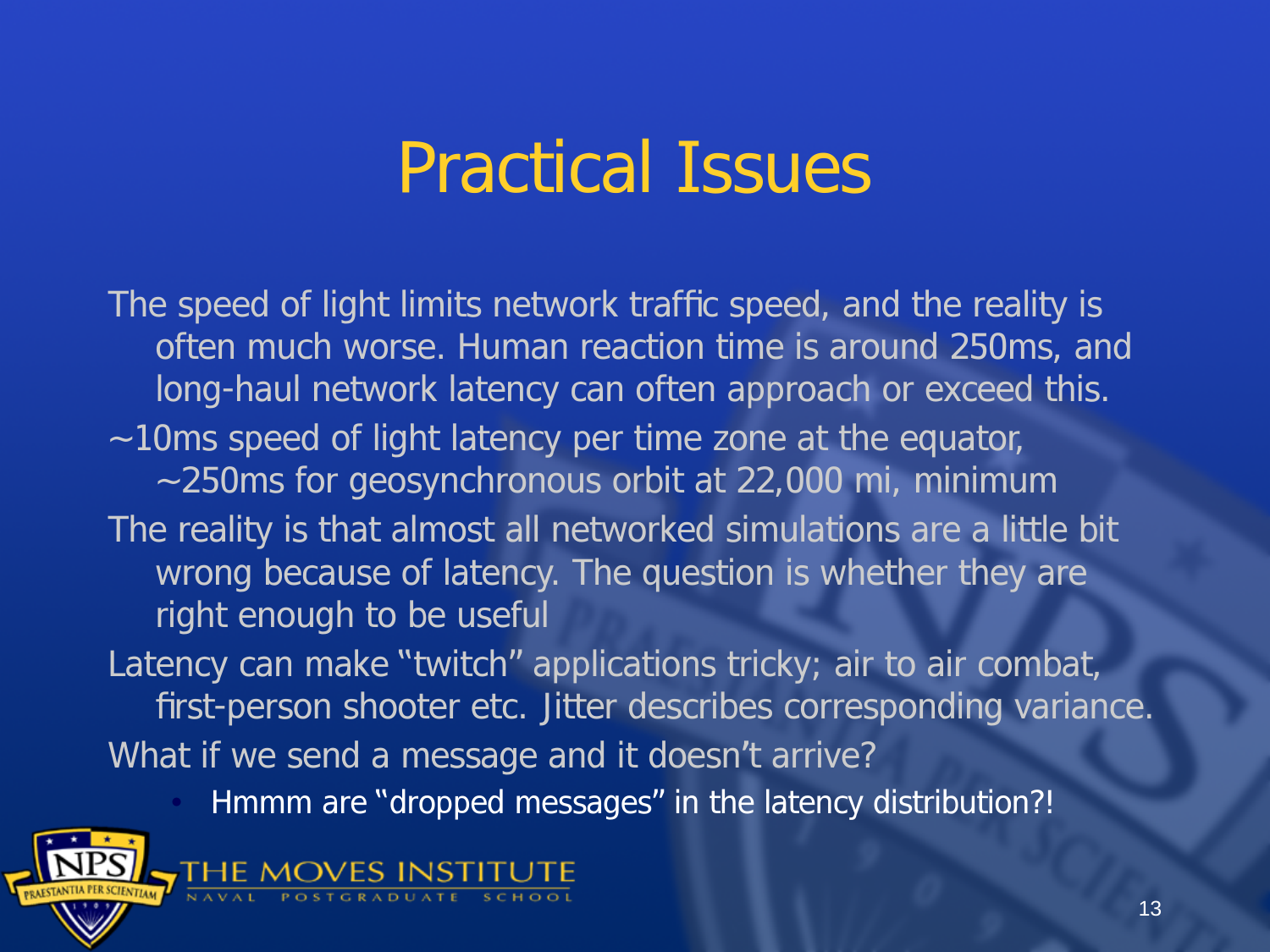

# Practical Issues
The speed of light limits network traffic speed, and the reality is often much worse. Human reaction time is around 250ms, and  long-haul network latency can often approach or exceed this.
~10ms speed of light latency per time zone at the equator, ~250ms for geosynchronous orbit at 22,000 mi, minimum
The reality is that almost all networked simulations are a little bit wrong because of latency. The question is whether they are right enough to be useful
Latency can make “twitch” applications tricky; air to air combat, first-person shooter etc. Jitter describes corresponding variance.
What if we send a message and it doesn’t arrive?
Hmmm are “dropped messages” in the latency distribution?!
13